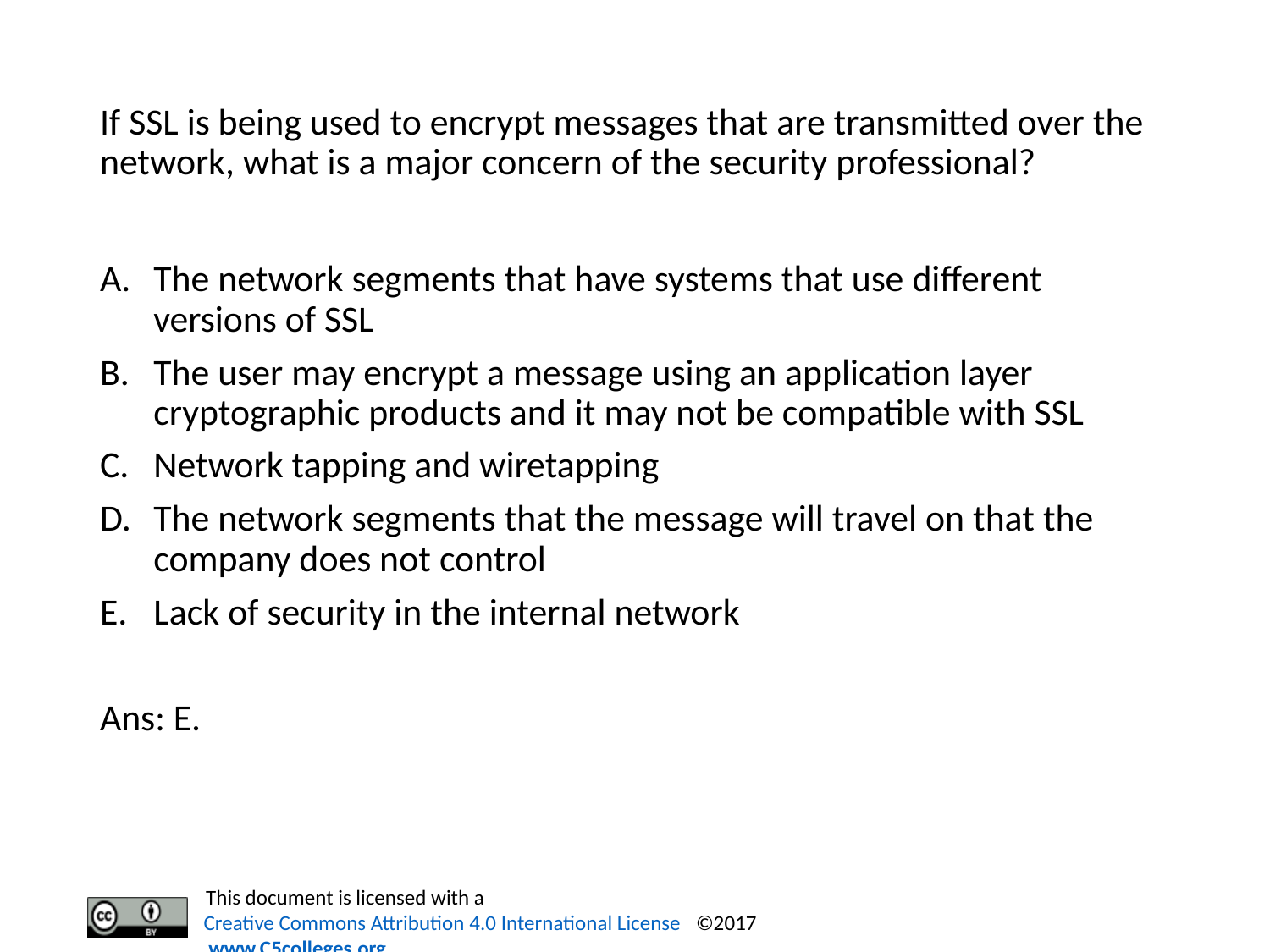

# If SSL is being used to encrypt messages that are transmitted over the network, what is a major concern of the security professional?
The network segments that have systems that use different versions of SSL
The user may encrypt a message using an application layer cryptographic products and it may not be compatible with SSL
Network tapping and wiretapping
The network segments that the message will travel on that the company does not control
Lack of security in the internal network

Ans: E.